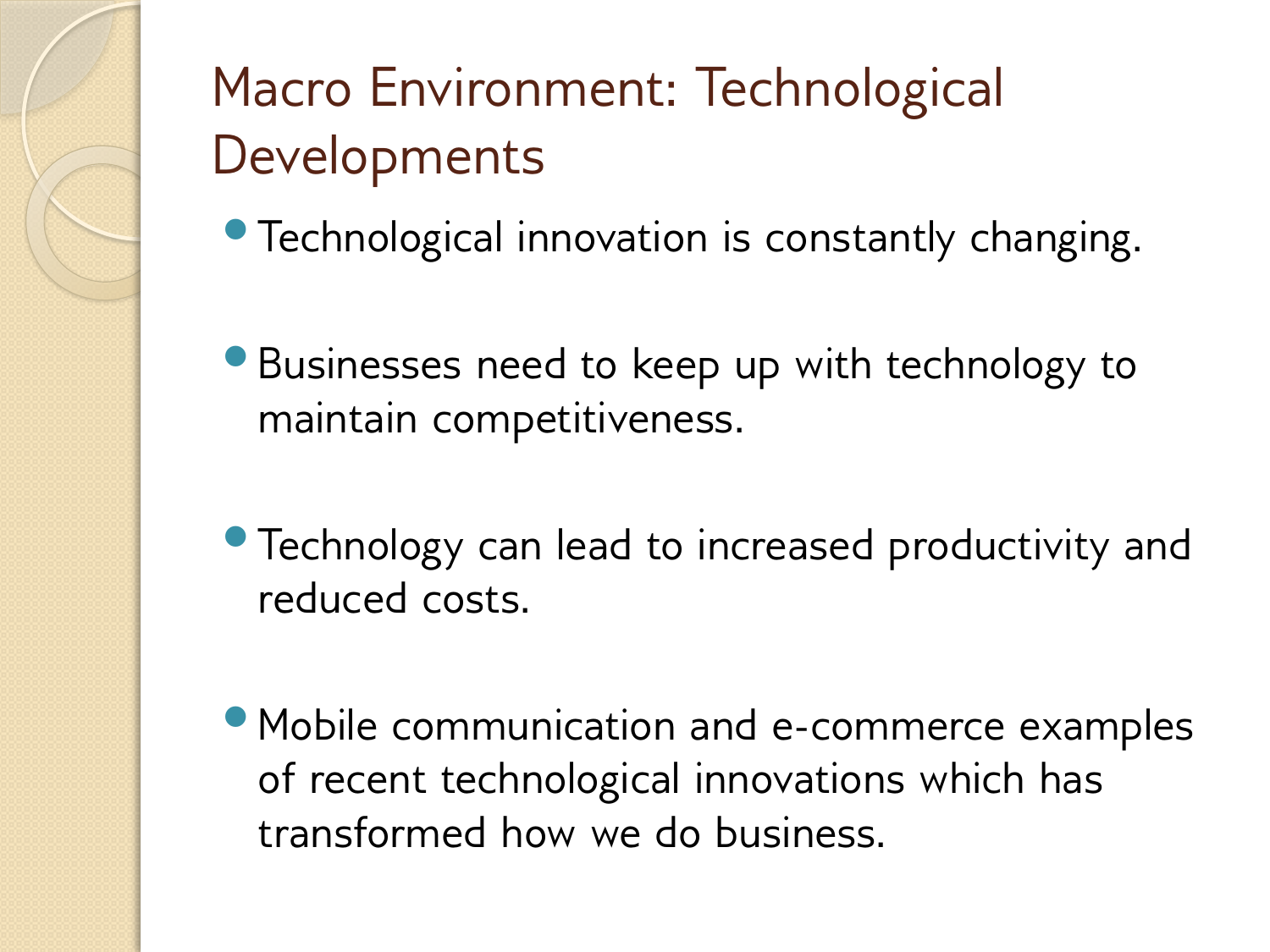

# Macro Environment: Technological Developments
Technological innovation is constantly changing.

Businesses need to keep up with technology to maintain competitiveness.

Technology can lead to increased productivity and reduced costs.

Mobile communication and e-commerce examples of recent technological innovations which has transformed how we do business.